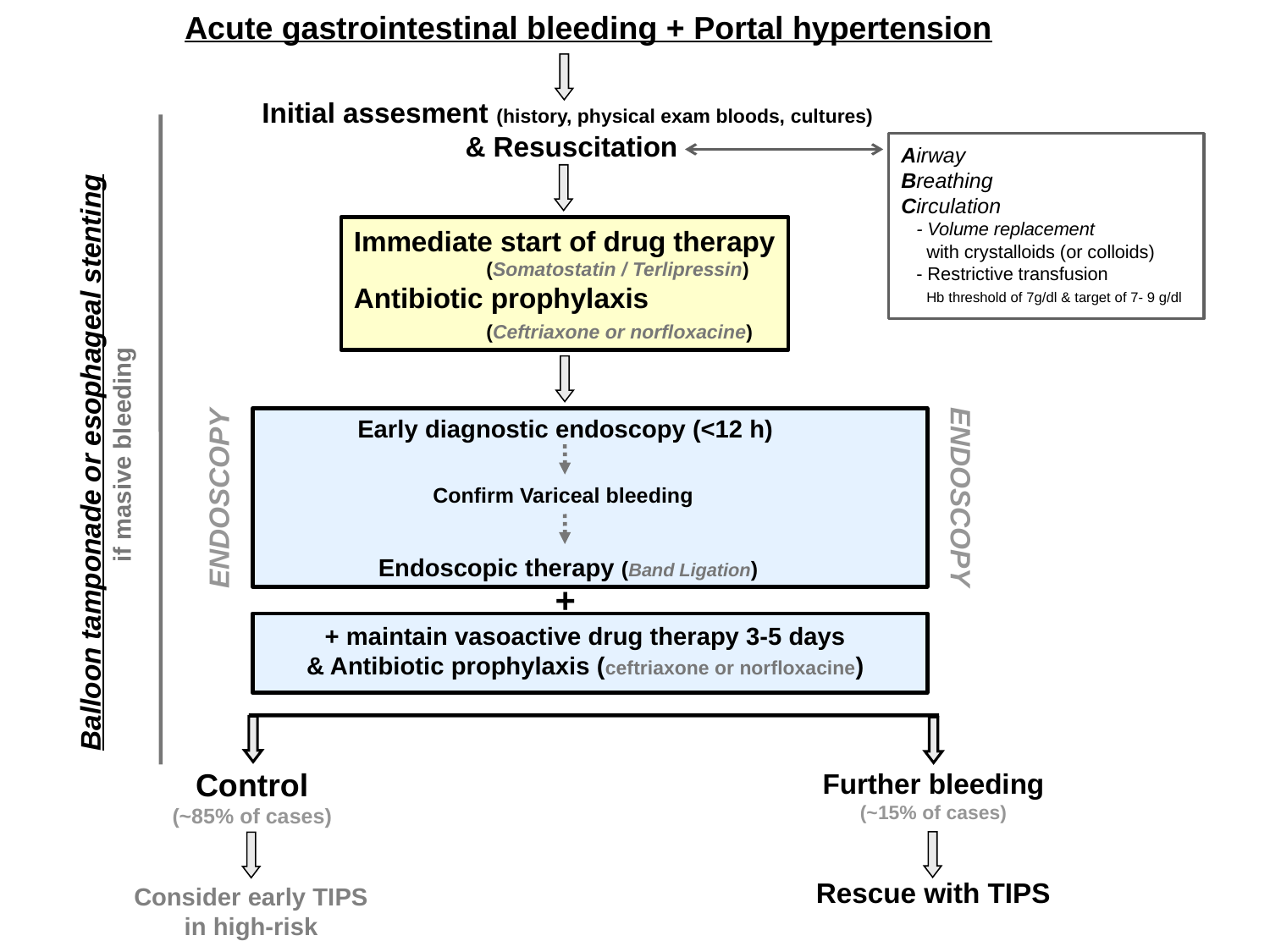

Acute gastrointestinal bleeding + Portal hypertension

Initial assesment (history, physical exam bloods, cultures)
 & Resuscitation

Balloon tamponade or esophageal stenting
 if masive bleeding

Airway
Breathing
Circulation
   - Volume replacement
     with crystalloids (or colloids)
   - Restrictive transfusion
     Hb threshold of 7g/dl & target of 7- 9 g/dl

Immediate start of drug therapy
	 (Somatostatin / Terlipressin)
Antibiotic prophylaxis
	 (Ceftriaxone or norfloxacine)

Early diagnostic endoscopy (<12 h)

ENDOSCOPY
ENDOSCOPY
Confirm Variceal bleeding

Endoscopic therapy (Band Ligation)
+

+ maintain vasoactive drug therapy 3-5 days
& Antibiotic prophylaxis (ceftriaxone or norfloxacine)

Control
(~85% of cases)
Further bleeding
(~15% of cases)

Rescue with TIPS
Consider early TIPS
in high-risk